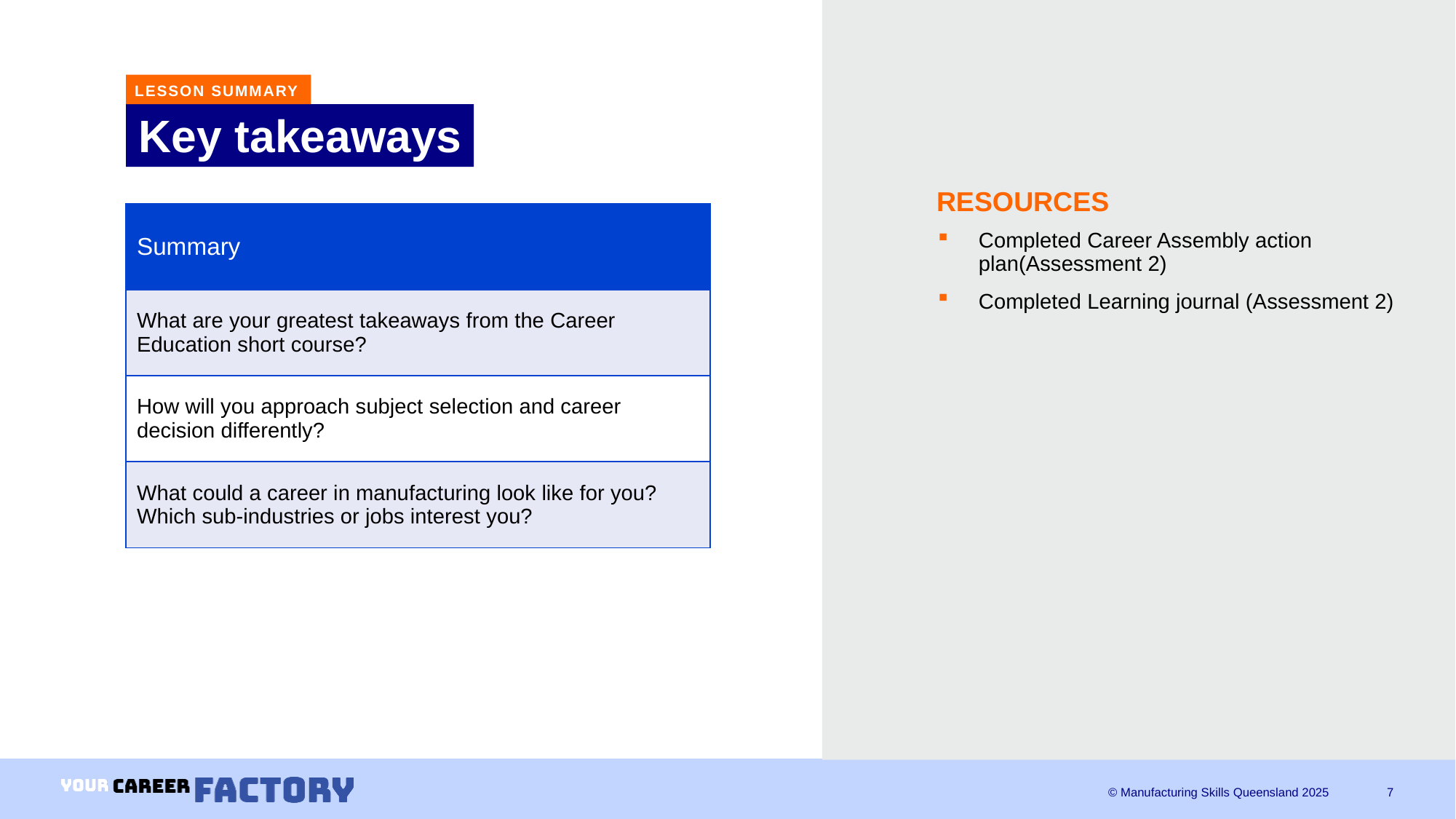

LESSON SUMMARY
# Key takeaways
RESOURCES
| Summary |
| --- |
| What are your greatest takeaways from the Career Education short course? |
| How will you approach subject selection and career decision differently? |
| What could a career in manufacturing look like for you? Which sub-industries or jobs interest you? |
Completed Career Assembly action plan(Assessment 2)
Completed Learning journal (Assessment 2)